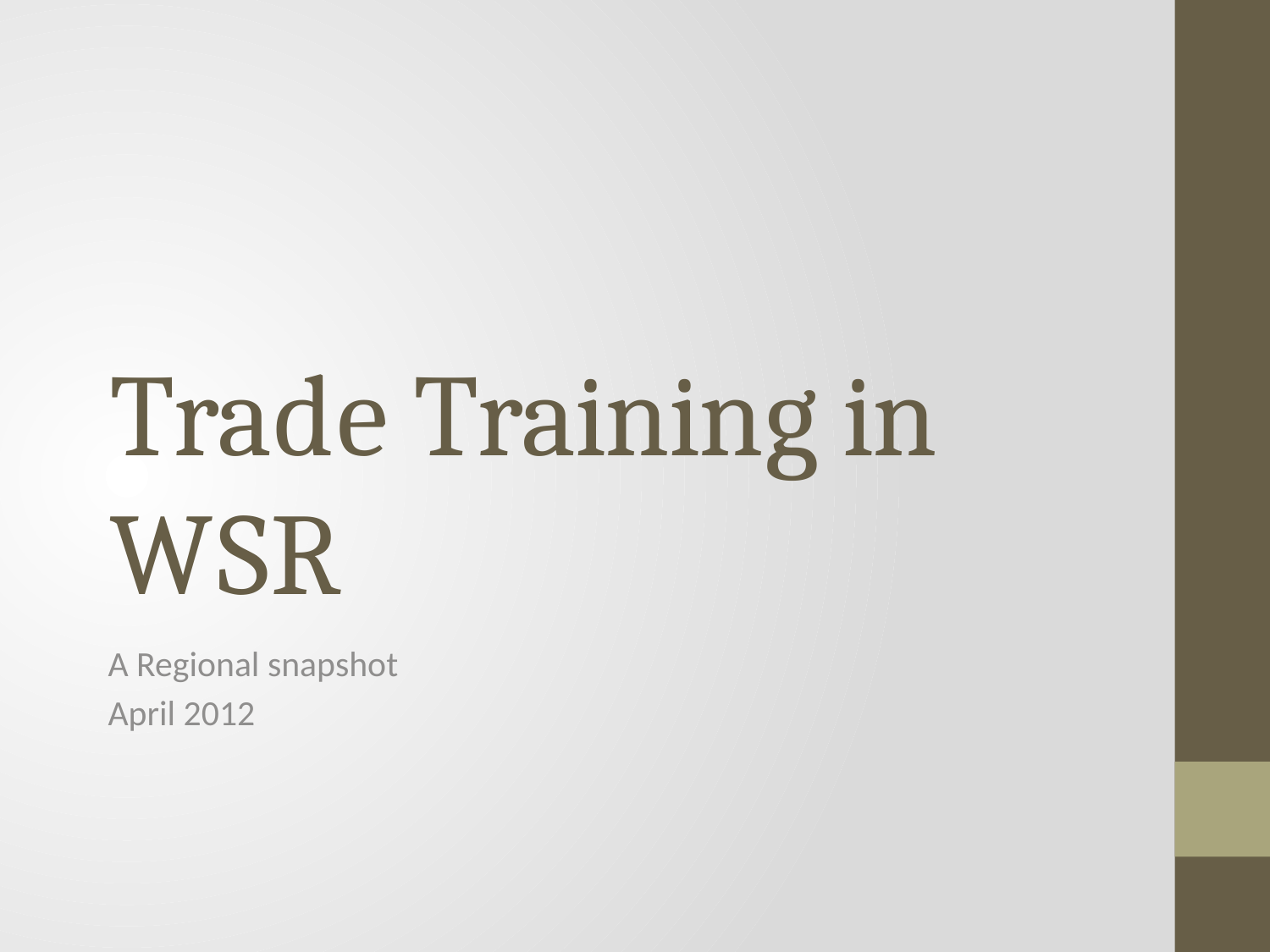

# Trade Training in WSR
A Regional snapshot
April 2012